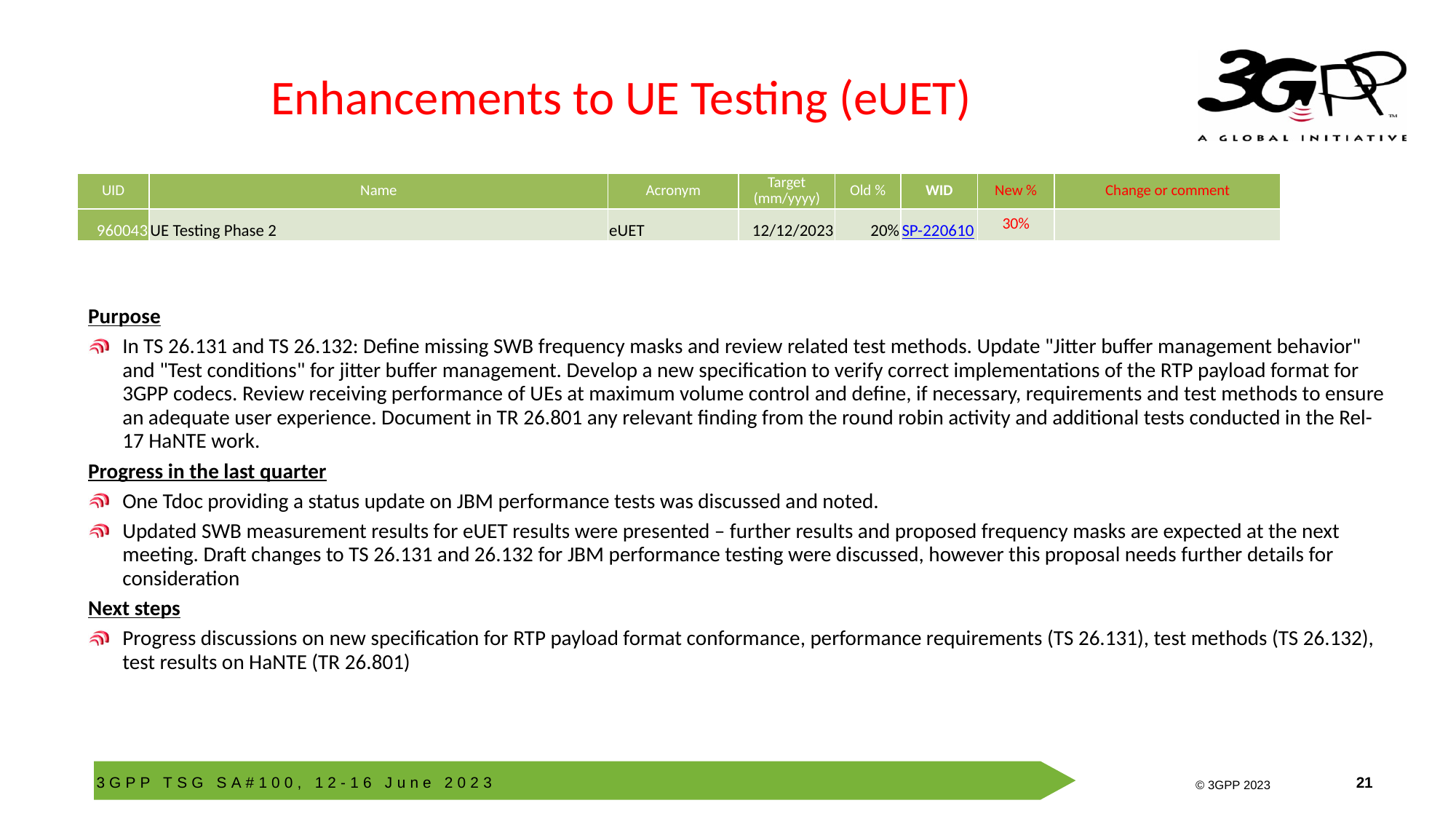

# Enhancements to UE Testing (eUET)
| UID | Name | Acronym | Target (mm/yyyy) | Old % | WID | New % | Change or comment |
| --- | --- | --- | --- | --- | --- | --- | --- |
| 960043 | UE Testing Phase 2 | eUET | 12/12/2023 | 20% | SP-220610 | 30% |  |
Purpose
In TS 26.131 and TS 26.132: Define missing SWB frequency masks and review related test methods. Update "Jitter buffer management behavior" and "Test conditions" for jitter buffer management. Develop a new specification to verify correct implementations of the RTP payload format for 3GPP codecs. Review receiving performance of UEs at maximum volume control and define, if necessary, requirements and test methods to ensure an adequate user experience. Document in TR 26.801 any relevant finding from the round robin activity and additional tests conducted in the Rel-17 HaNTE work.
Progress in the last quarter
One Tdoc providing a status update on JBM performance tests was discussed and noted.
Updated SWB measurement results for eUET results were presented – further results and proposed frequency masks are expected at the next meeting. Draft changes to TS 26.131 and 26.132 for JBM performance testing were discussed, however this proposal needs further details for consideration
Next steps
Progress discussions on new specification for RTP payload format conformance, performance requirements (TS 26.131), test methods (TS 26.132), test results on HaNTE (TR 26.801)